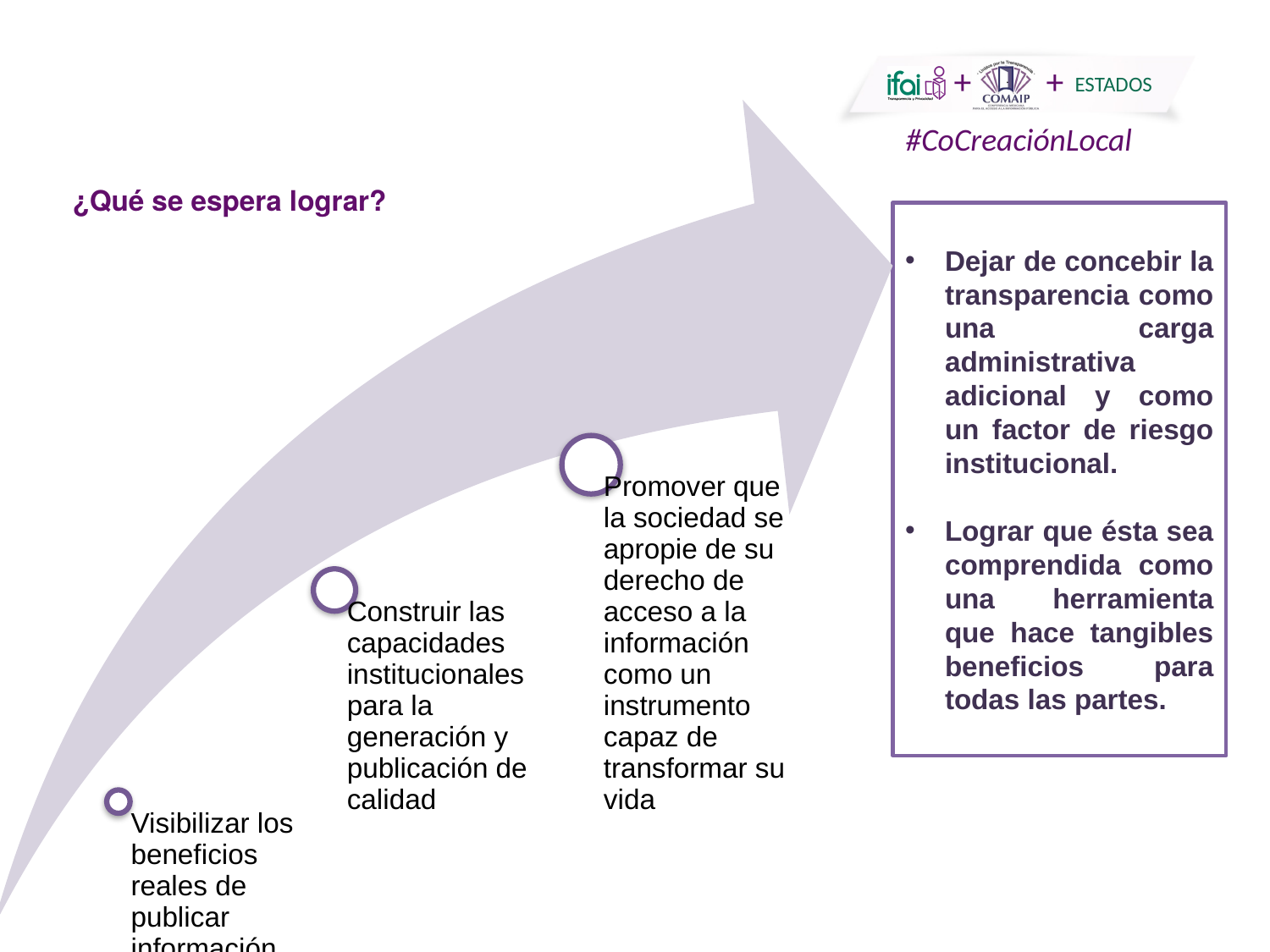

Construir las capacidades institucionales para la generación y publicación de calidad
Promover que la sociedad se apropie de su derecho de acceso a la información como un instrumento capaz de transformar su vida
¿Qué se espera lograr?

Dejar de concebir la transparencia como una carga administrativa adicional y como un factor de riesgo institucional.

Lograr que ésta sea comprendida como una herramienta que hace tangibles beneficios para todas las partes.